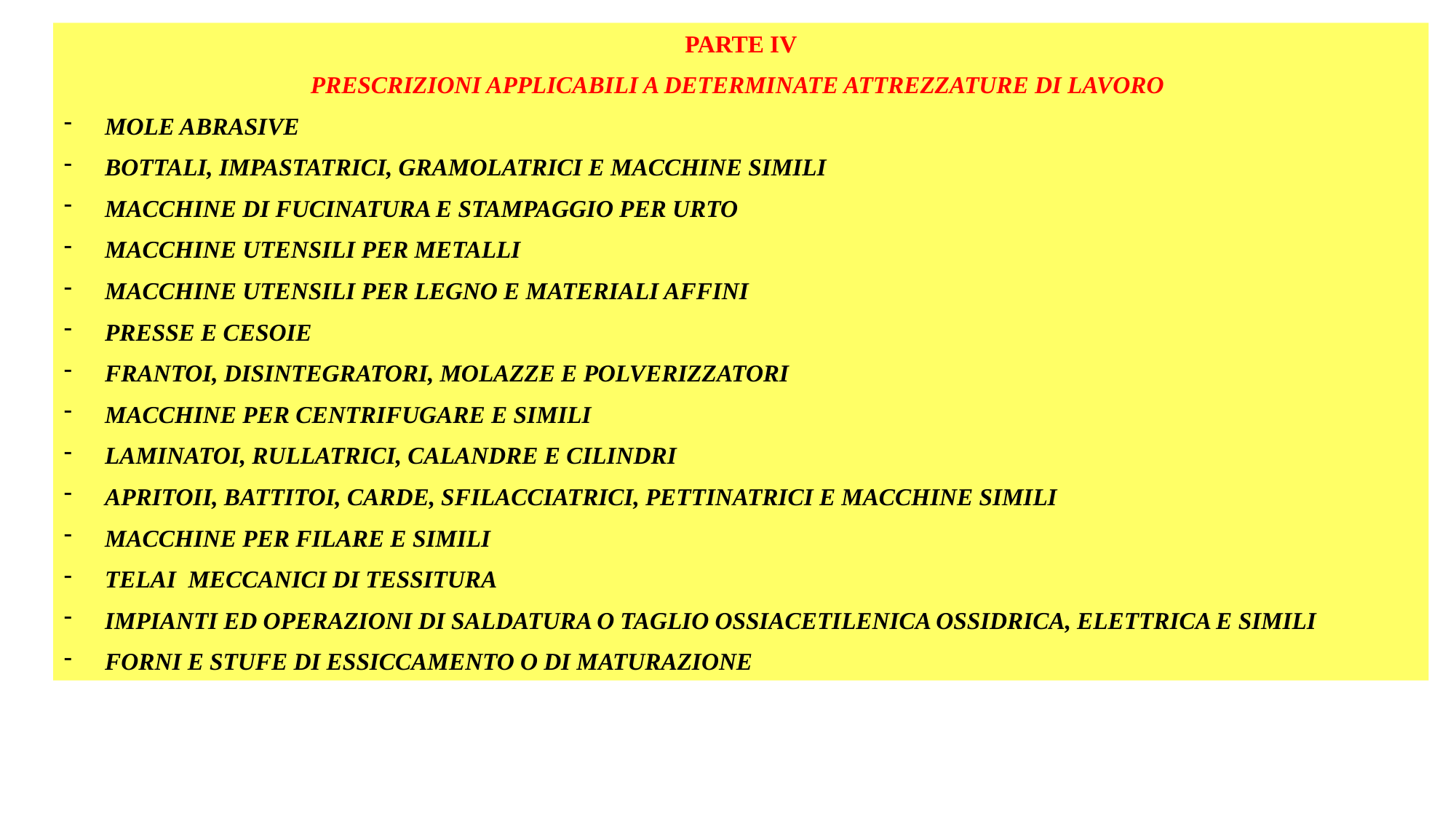

PARTE IV
PRESCRIZIONI APPLICABILI A DETERMINATE ATTREZZATURE DI LAVORO
MOLE ABRASIVE
BOTTALI, IMPASTATRICI, GRAMOLATRICI E MACCHINE SIMILI
MACCHINE DI FUCINATURA E STAMPAGGIO PER URTO
MACCHINE UTENSILI PER METALLI
MACCHINE UTENSILI PER LEGNO E MATERIALI AFFINI
PRESSE E CESOIE
FRANTOI, DISINTEGRATORI, MOLAZZE E POLVERIZZATORI
MACCHINE PER CENTRIFUGARE E SIMILI
LAMINATOI, RULLATRICI, CALANDRE E CILINDRI
APRITOII, BATTITOI, CARDE, SFILACCIATRICI, PETTINATRICI E MACCHINE SIMILI
MACCHINE PER FILARE E SIMILI
TELAI  MECCANICI DI TESSITURA
IMPIANTI ED OPERAZIONI DI SALDATURA O TAGLIO OSSIACETILENICA OSSIDRICA, ELETTRICA E SIMILI
FORNI E STUFE DI ESSICCAMENTO O DI MATURAZIONE